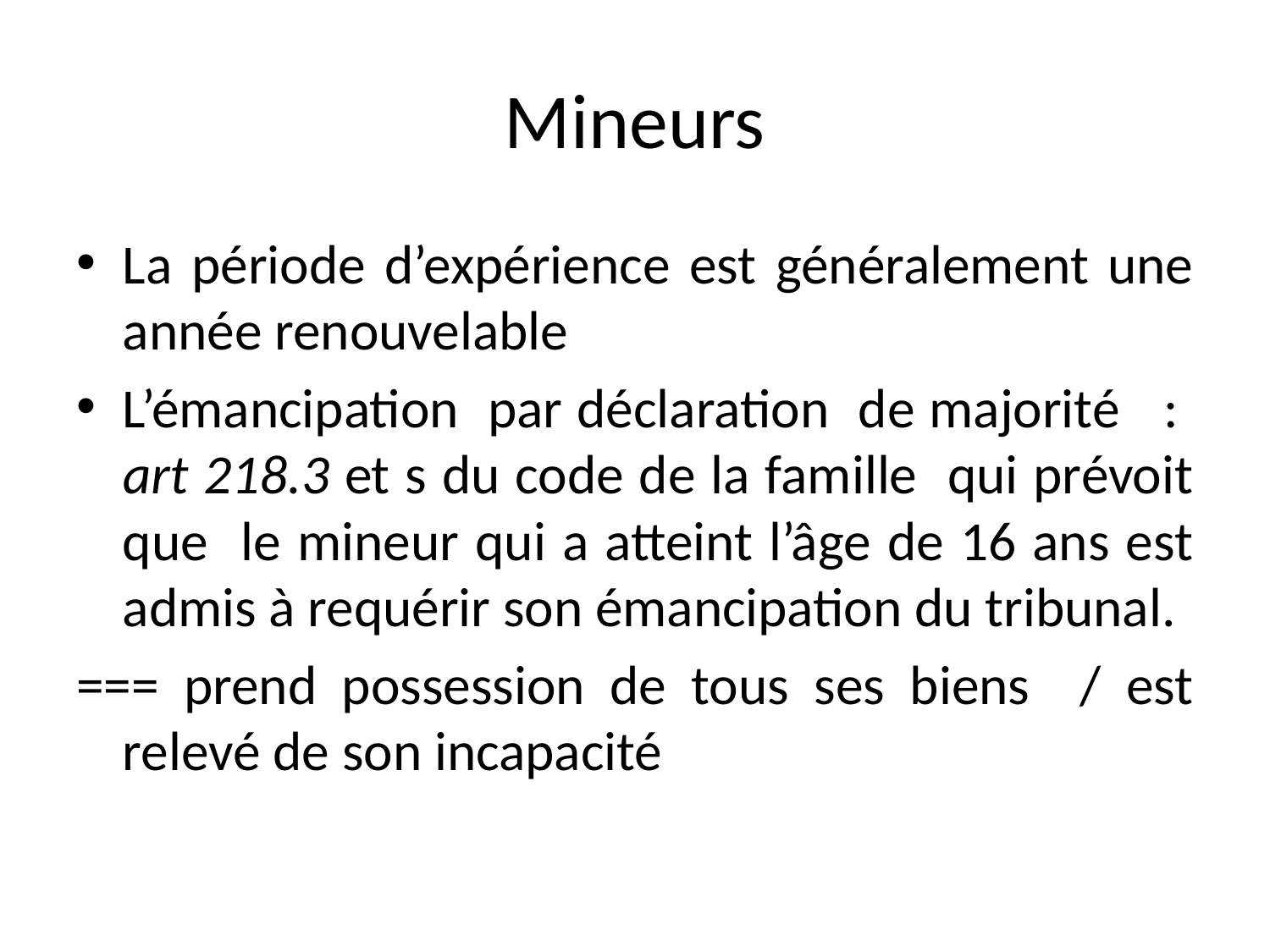

# Mineurs
La période d’expérience est généralement une année renouvelable
L’émancipation  par déclaration  de majorité   :  art 218.3 et s du code de la famille  qui prévoit que  le mineur qui a atteint l’âge de 16 ans est admis à requérir son émancipation du tribunal.
=== prend possession de tous ses biens  / est relevé de son incapacité